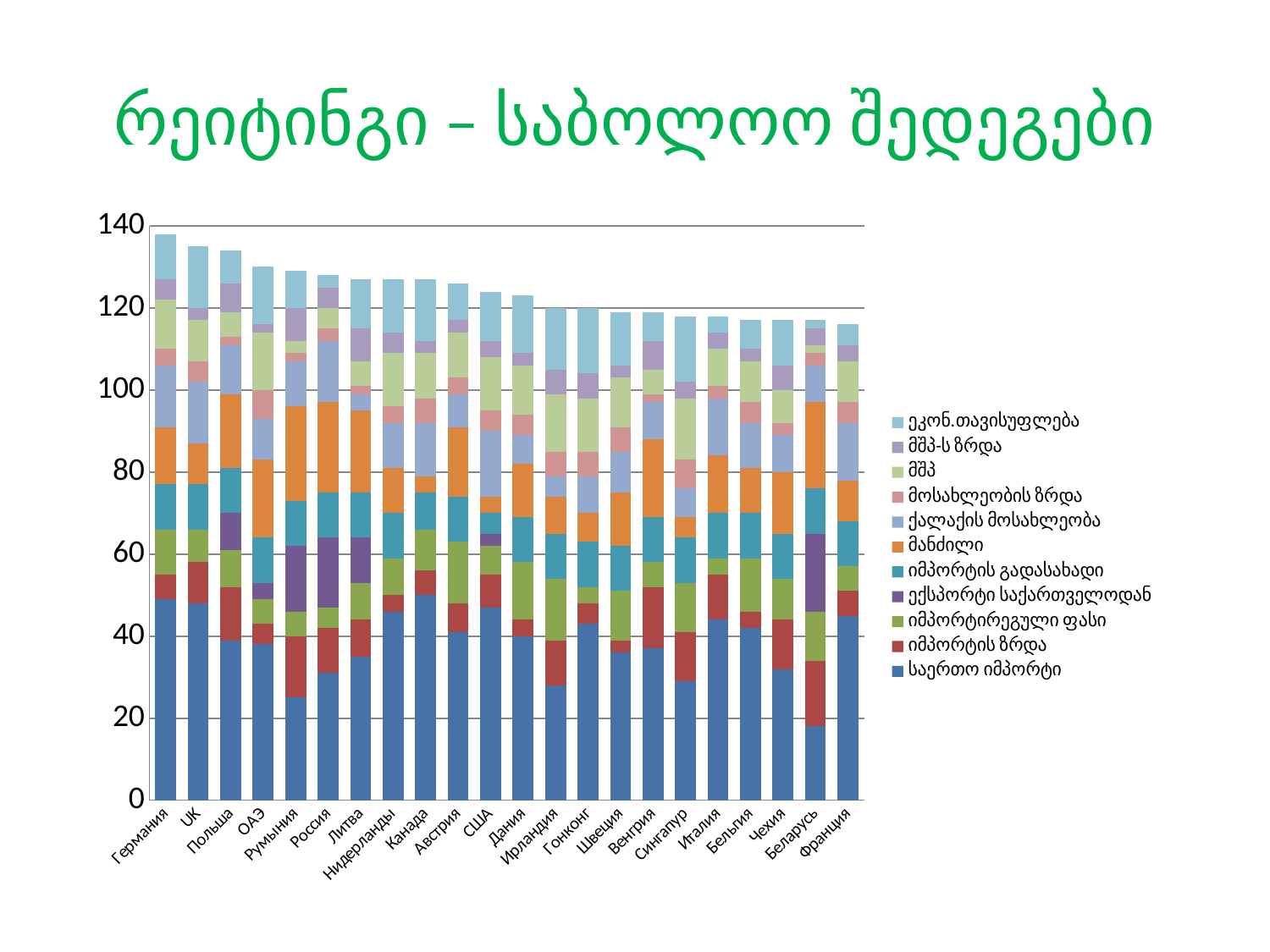

# რეიტინგი – საბოლოო შედეგები

### Chart

| Category | საერთო იმპორტი | იმპორტის ზრდა | იმპორტირეგული ფასი | ექსპორტი საქართველოდან | იმპორტის გადასახადი | მანძილი | ქალაქის მოსახლეობა | მოსახლეობის ზრდა | მშპ | მშპ-ს ზრდა | ეკონ.თავისუფლება |
|---|---|---|---|---|---|---|---|---|---|---|---|
| Германия | 49.0 | 6.0 | 11.0 | 0.0 | 11.0 | 14.0 | 15.0 | 4.0 | 12.0 | 5.0 | 11.0 |
| UK | 48.0 | 10.0 | 8.0 | 0.0 | 11.0 | 10.0 | 15.0 | 5.0 | 10.0 | 3.0 | 15.0 |
| Польша | 39.0 | 13.0 | 9.0 | 9.0 | 11.0 | 18.0 | 12.0 | 2.0 | 6.0 | 7.0 | 8.0 |
| ОАЭ | 38.0 | 5.0 | 6.0 | 4.0 | 11.0 | 19.0 | 10.0 | 7.0 | 14.0 | 2.0 | 14.0 |
| Румыния | 25.0 | 15.0 | 6.0 | 16.0 | 11.0 | 23.0 | 11.0 | 2.0 | 3.0 | 8.0 | 9.0 |
| Россия | 31.0 | 11.0 | 5.0 | 17.0 | 11.0 | 22.0 | 15.0 | 3.0 | 5.0 | 5.0 | 3.0 |
| Литва | 35.0 | 9.0 | 9.0 | 11.0 | 11.0 | 20.0 | 4.0 | 2.0 | 6.0 | 8.0 | 12.0 |
| Нидерланды | 46.0 | 4.0 | 9.0 | 0.0 | 11.0 | 11.0 | 11.0 | 4.0 | 13.0 | 5.0 | 13.0 |
| Канада | 50.0 | 6.0 | 10.0 | 0.0 | 9.0 | 4.0 | 13.0 | 6.0 | 11.0 | 3.0 | 15.0 |
| Австрия | 41.0 | 7.0 | 15.0 | 0.0 | 11.0 | 17.0 | 8.0 | 4.0 | 11.0 | 3.0 | 9.0 |
| США | 47.0 | 8.0 | 7.0 | 3.0 | 5.0 | 4.0 | 16.0 | 5.0 | 13.0 | 4.0 | 12.0 |
| Дания | 40.0 | 4.0 | 14.0 | 0.0 | 11.0 | 13.0 | 7.0 | 5.0 | 12.0 | 3.0 | 14.0 |
| Ирландия | 28.0 | 11.0 | 15.0 | 0.0 | 11.0 | 9.0 | 5.0 | 6.0 | 14.0 | 6.0 | 15.0 |
| Гонконг | 43.0 | 5.0 | 4.0 | 0.0 | 11.0 | 7.0 | 9.0 | 6.0 | 13.0 | 6.0 | 16.0 |
| Швеция | 36.0 | 3.0 | 12.0 | 0.0 | 11.0 | 13.0 | 10.0 | 6.0 | 12.0 | 3.0 | 13.0 |
| Венгрия | 37.0 | 15.0 | 6.0 | 0.0 | 11.0 | 19.0 | 9.0 | 2.0 | 6.0 | 7.0 | 7.0 |
| Сингапур | 29.0 | 12.0 | 12.0 | 0.0 | 11.0 | 5.0 | 7.0 | 7.0 | 15.0 | 4.0 | 16.0 |
| Италия | 44.0 | 11.0 | 4.0 | 0.0 | 11.0 | 14.0 | 14.0 | 3.0 | 9.0 | 4.0 | 4.0 |
| Бельгия | 42.0 | 4.0 | 13.0 | 0.0 | 11.0 | 11.0 | 11.0 | 5.0 | 10.0 | 3.0 | 7.0 |
| Чехия | 32.0 | 12.0 | 10.0 | 0.0 | 11.0 | 15.0 | 9.0 | 3.0 | 8.0 | 6.0 | 11.0 |
| Беларусь | 18.0 | 16.0 | 12.0 | 19.0 | 11.0 | 21.0 | 9.0 | 3.0 | 2.0 | 4.0 | 2.0 |
| Франция | 45.0 | 6.0 | 6.0 | 0.0 | 11.0 | 10.0 | 14.0 | 5.0 | 10.0 | 4.0 | 5.0 |